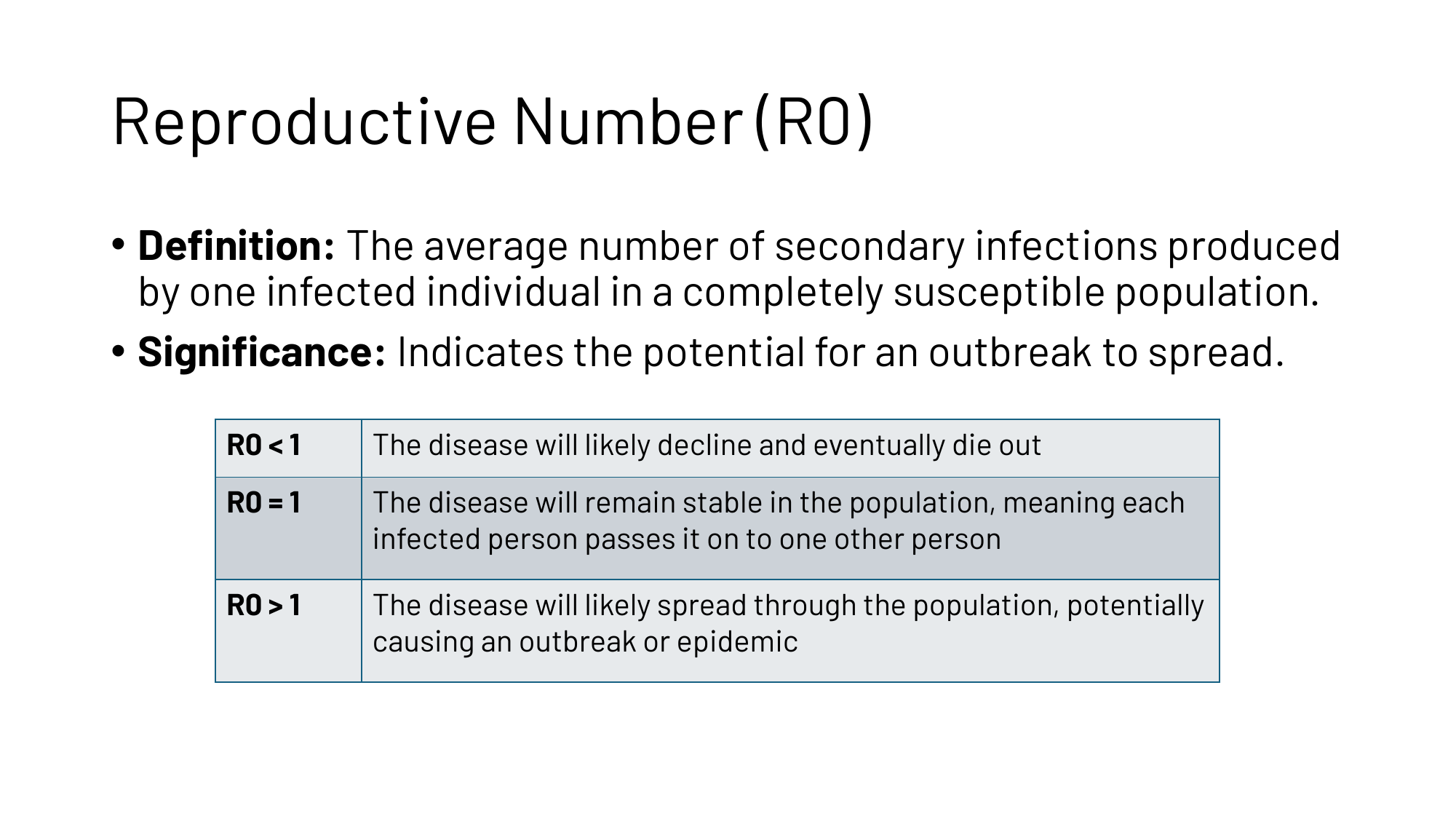

# Reproductive Number (R0)
Definition: The average number of secondary infections produced by one infected individual in a completely susceptible population.
Significance: Indicates the potential for an outbreak to spread.

| R0 < 1 | The disease will likely decline and eventually die out |
| --- | --- |
| R0 = 1 | The disease will remain stable in the population, meaning each infected person passes it on to one other person |
| R0 > 1 | The disease will likely spread through the population, potentially causing an outbreak or epidemic |